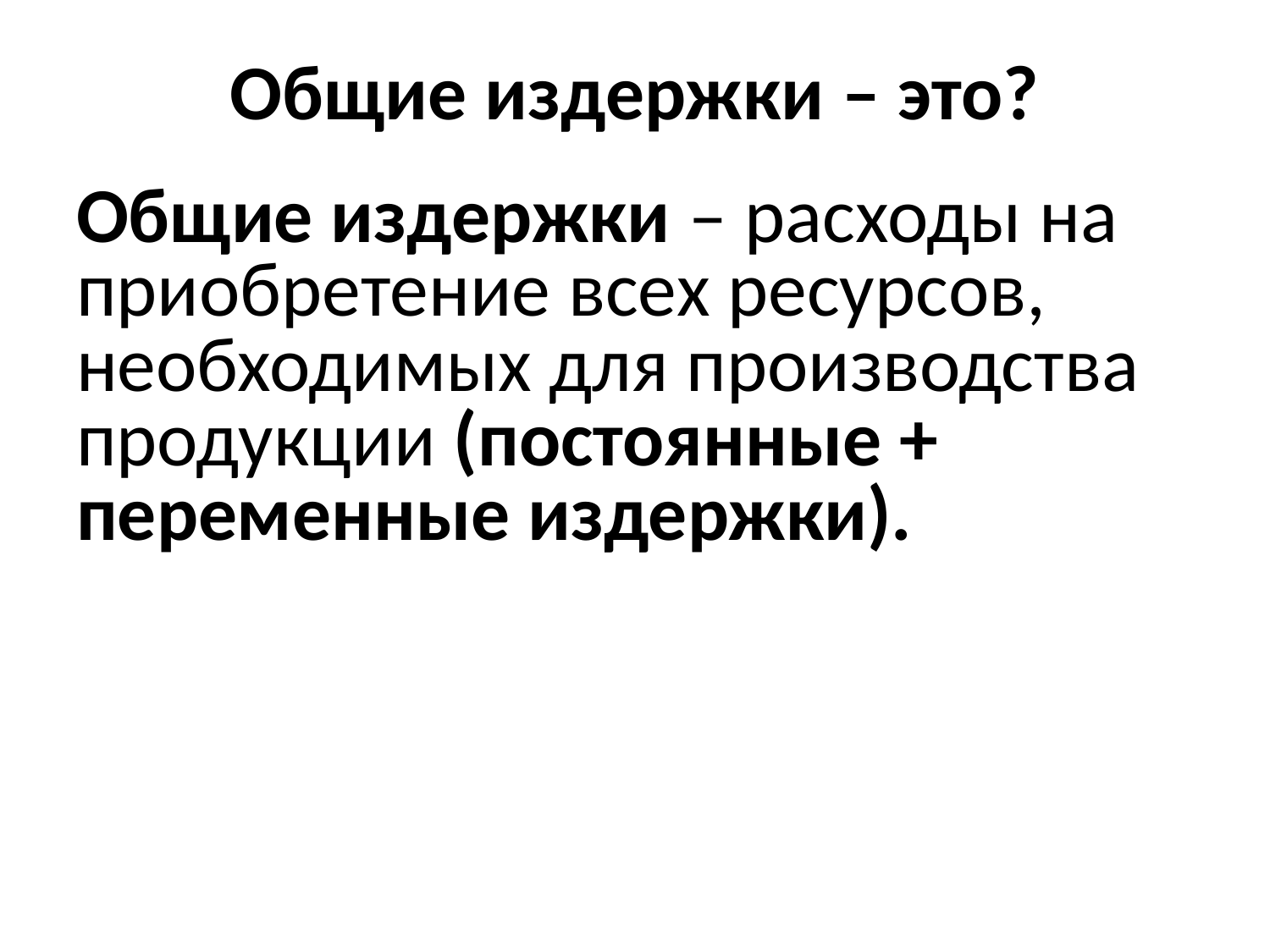

# Общие издержки – это?
Общие издержки – расходы на приобретение всех ресурсов, необходимых для производства продукции (постоянные + переменные издержки).